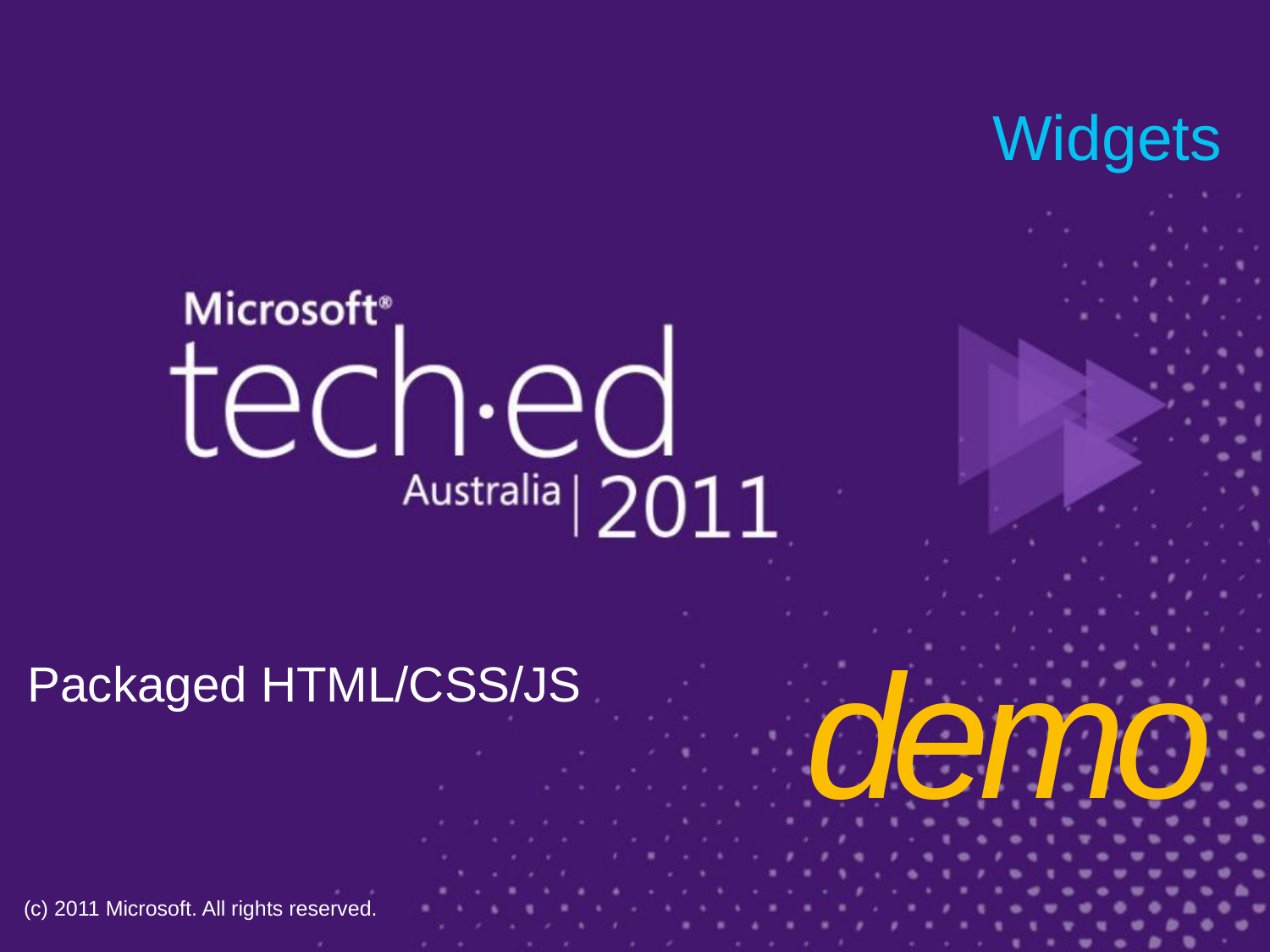

Widgets
Packaged HTML/CSS/JS

demo
(c) 2011 Microsoft. All rights reserved.